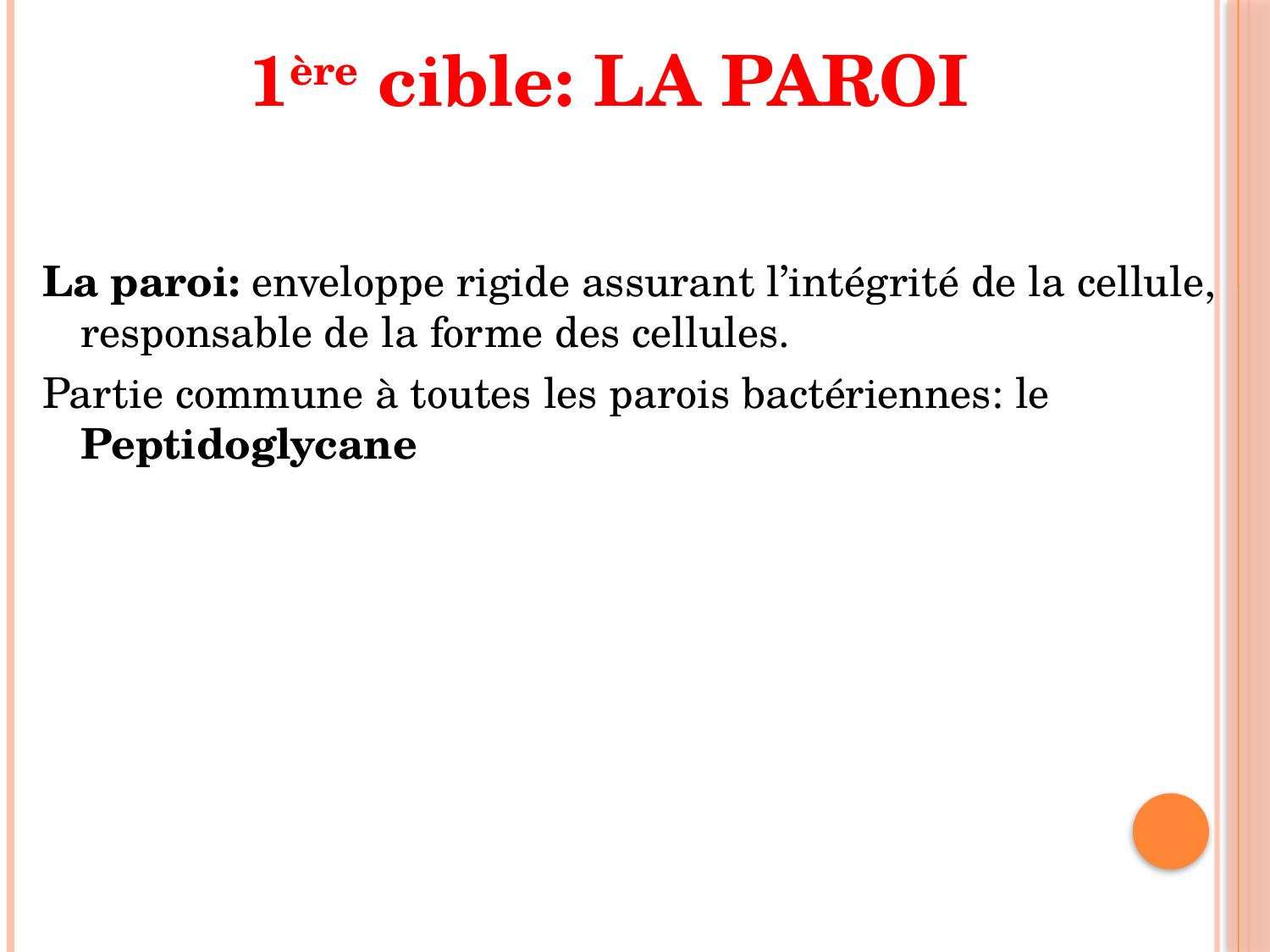

1ère cible: LA PAROI

La paroi: enveloppe rigide assurant l’intégrité de la cellule, responsable de la forme des cellules.
Partie commune à toutes les parois bactériennes: le Peptidoglycane